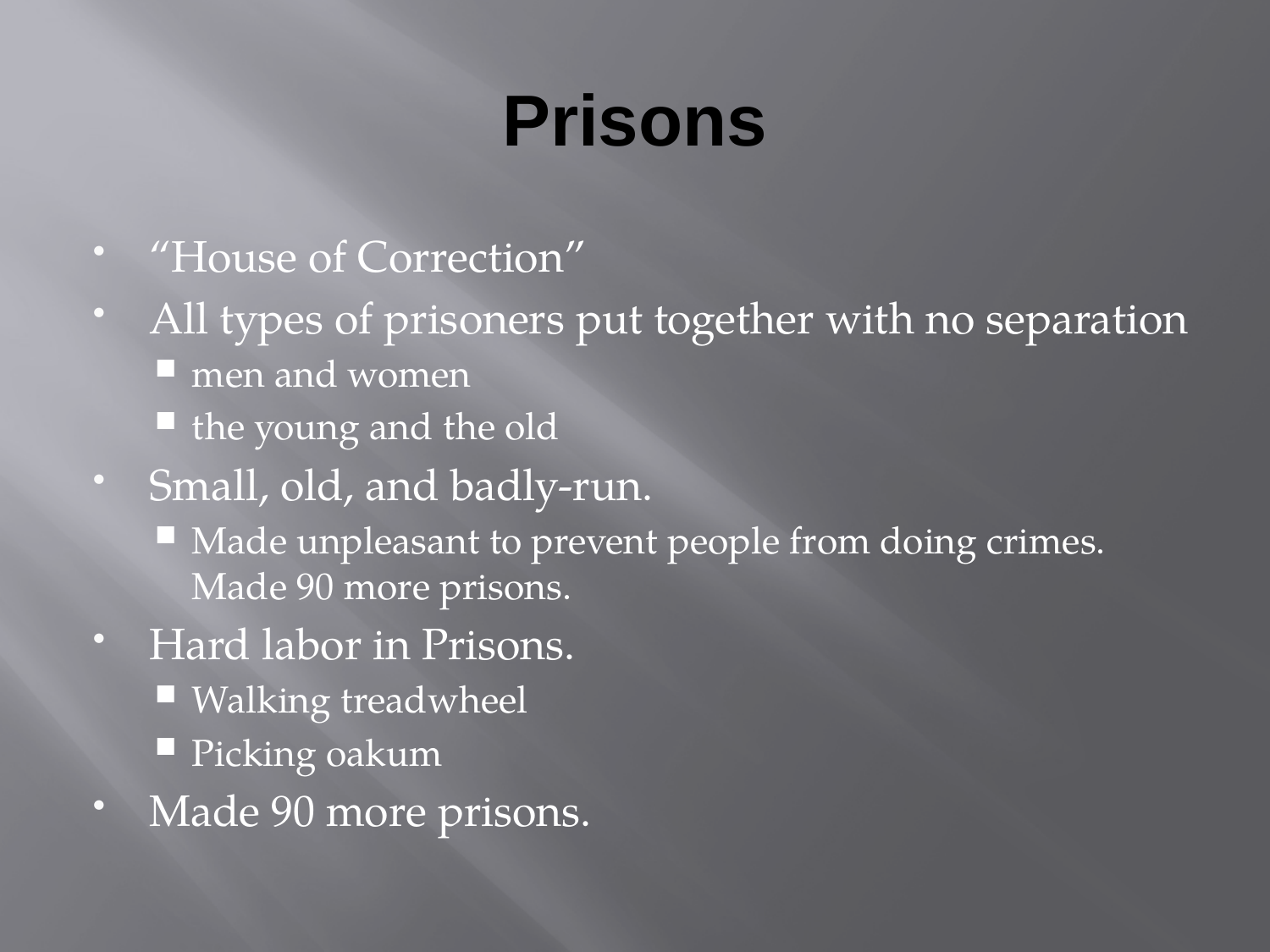

# Prisons
“House of Correction”
All types of prisoners put together with no separation
men and women
the young and the old
Small, old, and badly-run.
Made unpleasant to prevent people from doing crimes. Made 90 more prisons.
Hard labor in Prisons.
Walking treadwheel
Picking oakum
Made 90 more prisons.